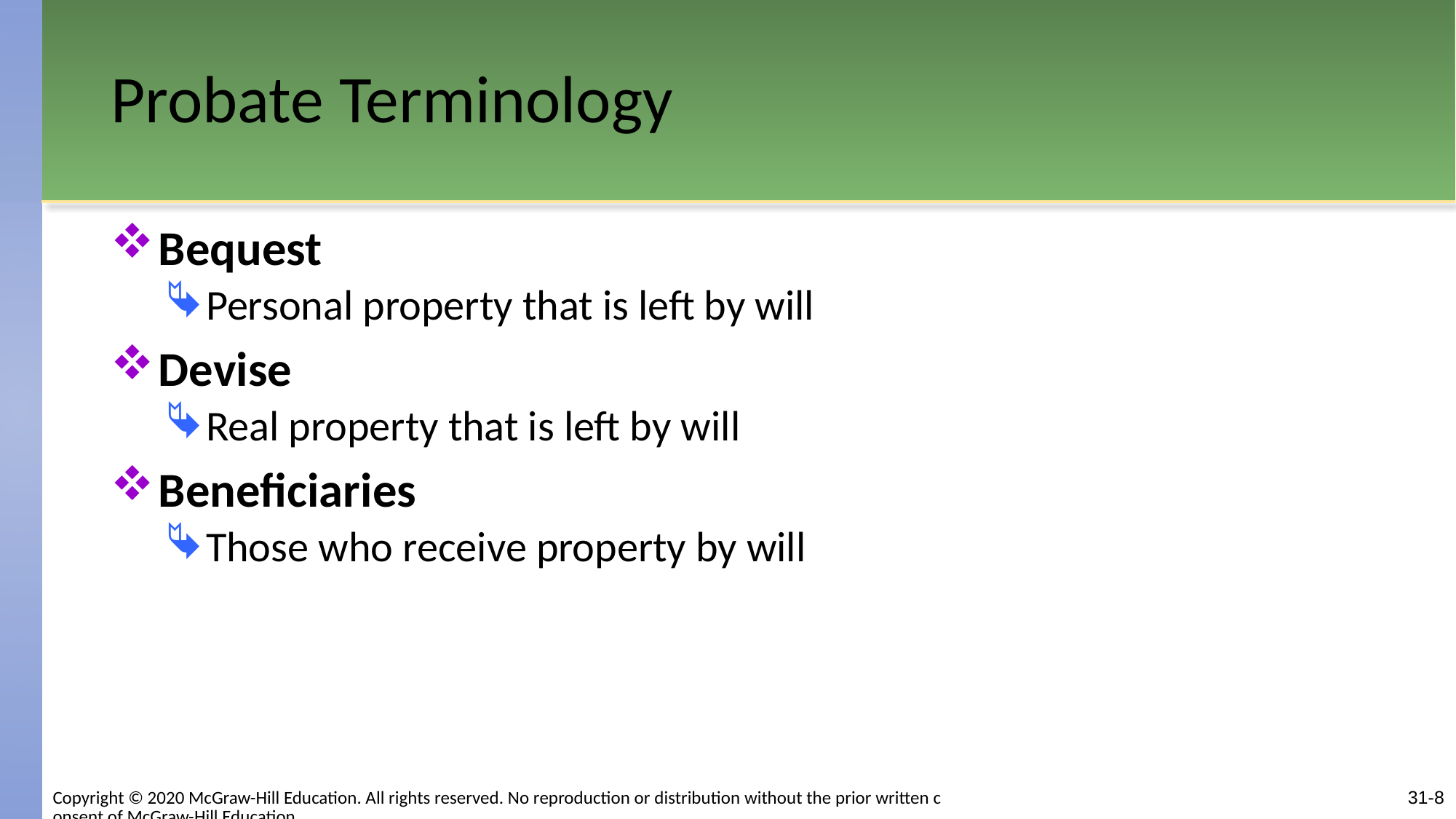

# Probate Terminology
Bequest
Personal property that is left by will
Devise
Real property that is left by will
Beneficiaries
Those who receive property by will

Copyright © 2020 McGraw-Hill Education. All rights reserved. No reproduction or distribution without the prior written consent of McGraw-Hill Education.
31-8